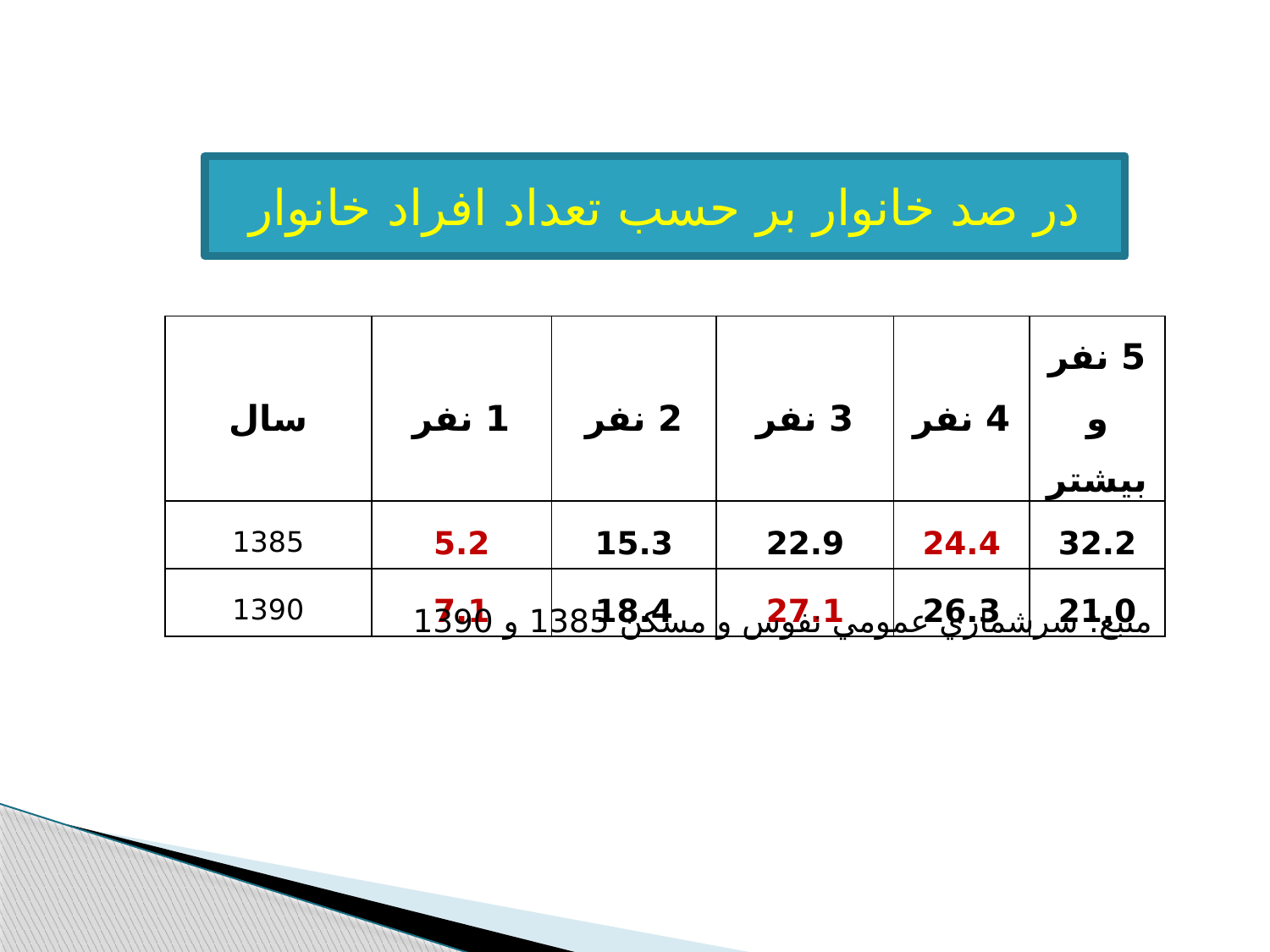

در صد خانوار بر حسب تعداد افراد خانوار
| سال | 1 نفر | 2 نفر | 3 نفر | 4 نفر | 5 نفر و بيشتر |
| --- | --- | --- | --- | --- | --- |
| 1385 | 5.2 | 15.3 | 22.9 | 24.4 | 32.2 |
| 1390 | 7.1 | 18.4 | 27.1 | 26.3 | 21.0 |
منبع: سرشماري عمومي نفوس و مسکن 1385 و 1390